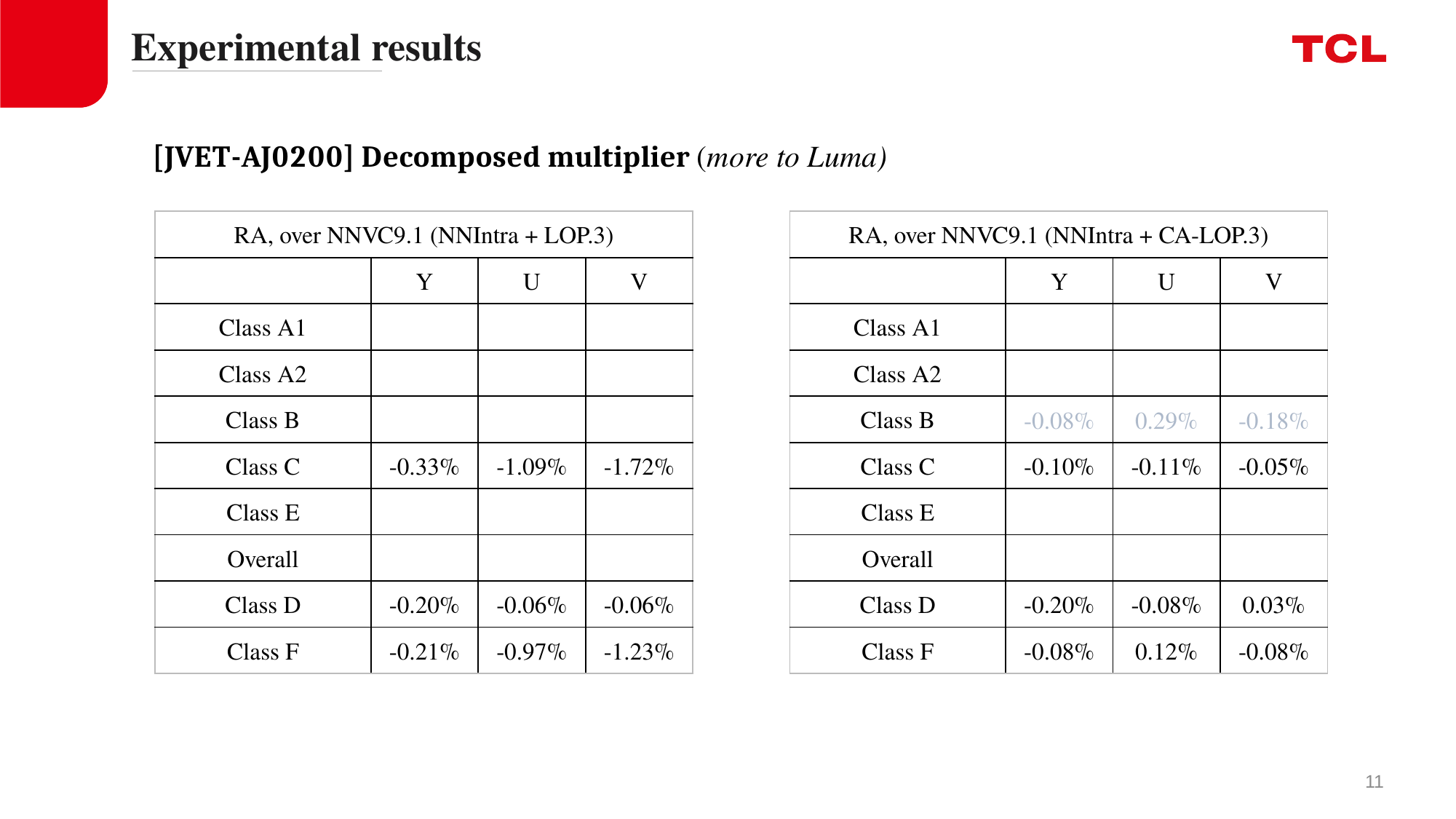

Experimental results
[JVET-AJ0200] Decomposed multiplier (more to Luma)
| RA, over NNVC9.1 (NNIntra + LOP.3) |  |  |  |
| --- | --- | --- | --- |
|  | Y | U | V |
| Class A1 |  |  |  |
| Class A2 |  |  |  |
| Class B |  |  |  |
| Class C | -0.33% | -1.09% | -1.72% |
| Class E |  |  |  |
| Overall |  |  |  |
| Class D | -0.20% | -0.06% | -0.06% |
| Class F | -0.21% | -0.97% | -1.23% |
| RA, over NNVC9.1 (NNIntra + CA-LOP.3) |  |  |  |
| --- | --- | --- | --- |
|  | Y | U | V |
| Class A1 |  |  |  |
| Class A2 |  |  |  |
| Class B | -0.08% | 0.29% | -0.18% |
| Class C | -0.10% | -0.11% | -0.05% |
| Class E |  |  |  |
| Overall |  |  |  |
| Class D | -0.20% | -0.08% | 0.03% |
| Class F | -0.08% | 0.12% | -0.08% |
11